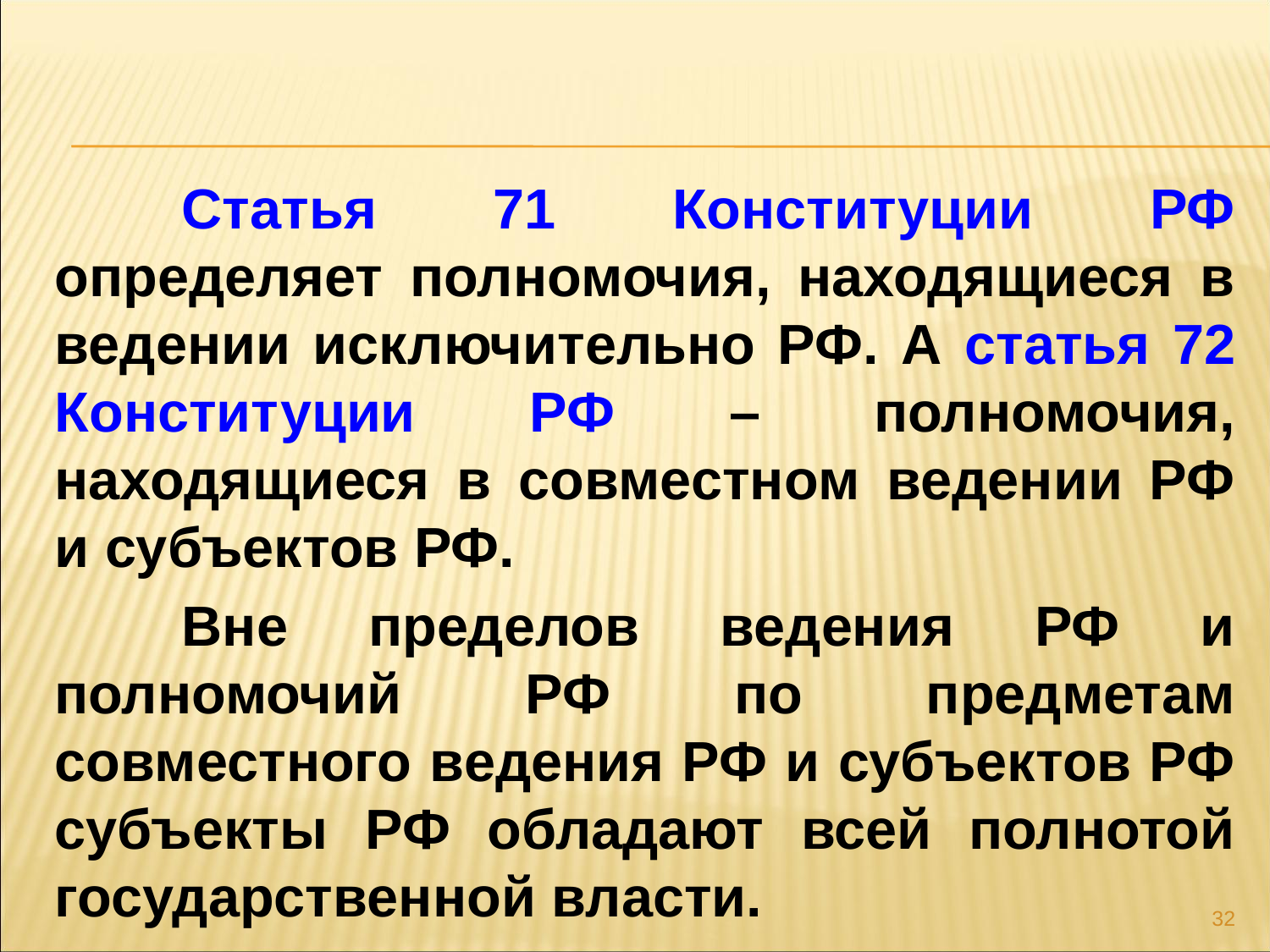

Статья 71 Конституции РФ определяет полномочия, находящиеся в ведении исключительно РФ. А статья 72 Конституции РФ – полномочия, находящиеся в совместном ведении РФ и субъектов РФ.
	Вне пределов ведения РФ и полномочий РФ по предметам совместного ведения РФ и субъектов РФ субъекты РФ обладают всей полнотой государственной власти.
32